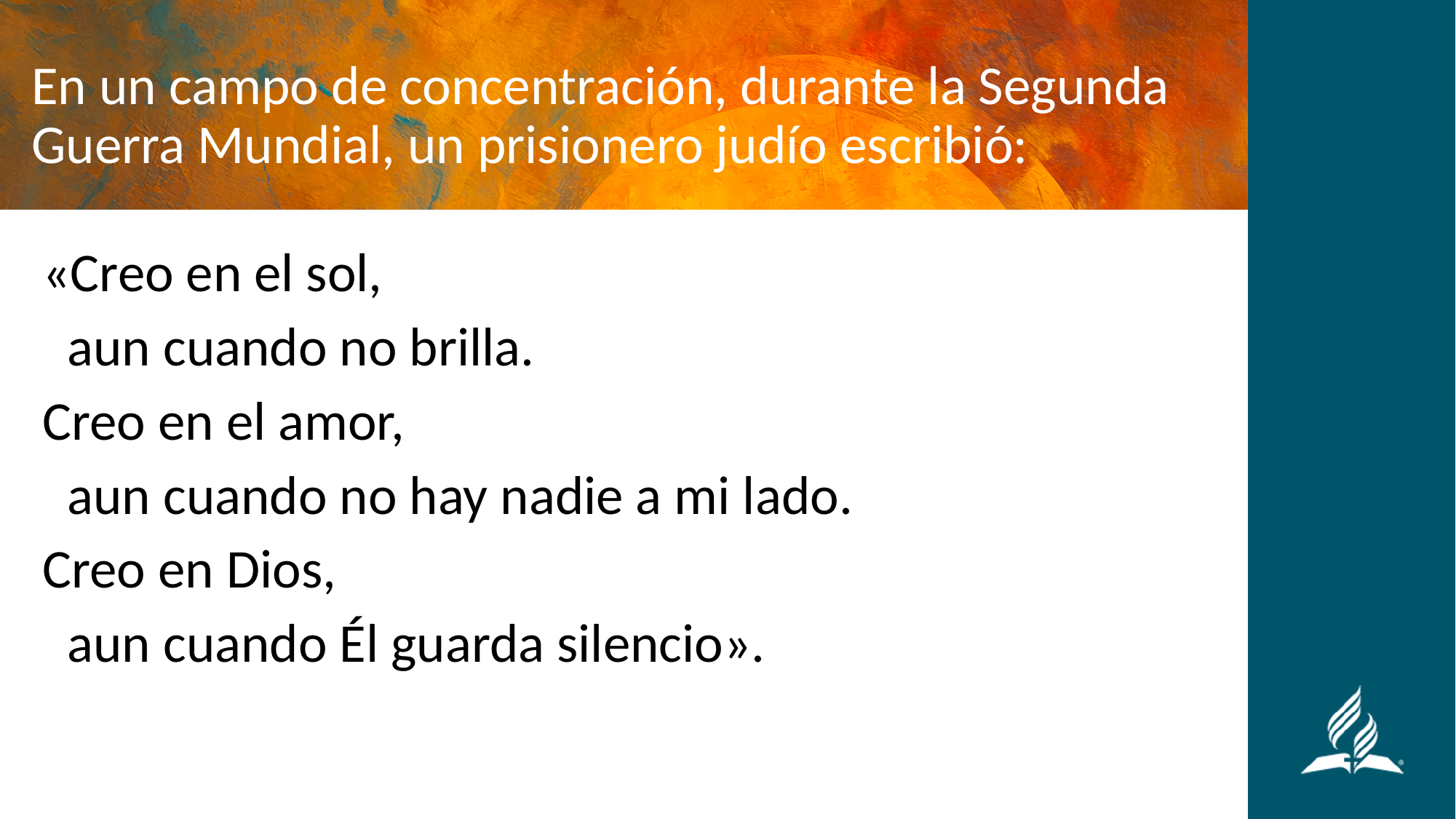

# En un campo de concentración, durante la Segunda Guerra Mundial, un prisionero judío escribió:
«Creo en el sol,
  aun cuando no brilla.
Creo en el amor,
  aun cuando no hay nadie a mi lado.
Creo en Dios,
  aun cuando Él guarda silencio».